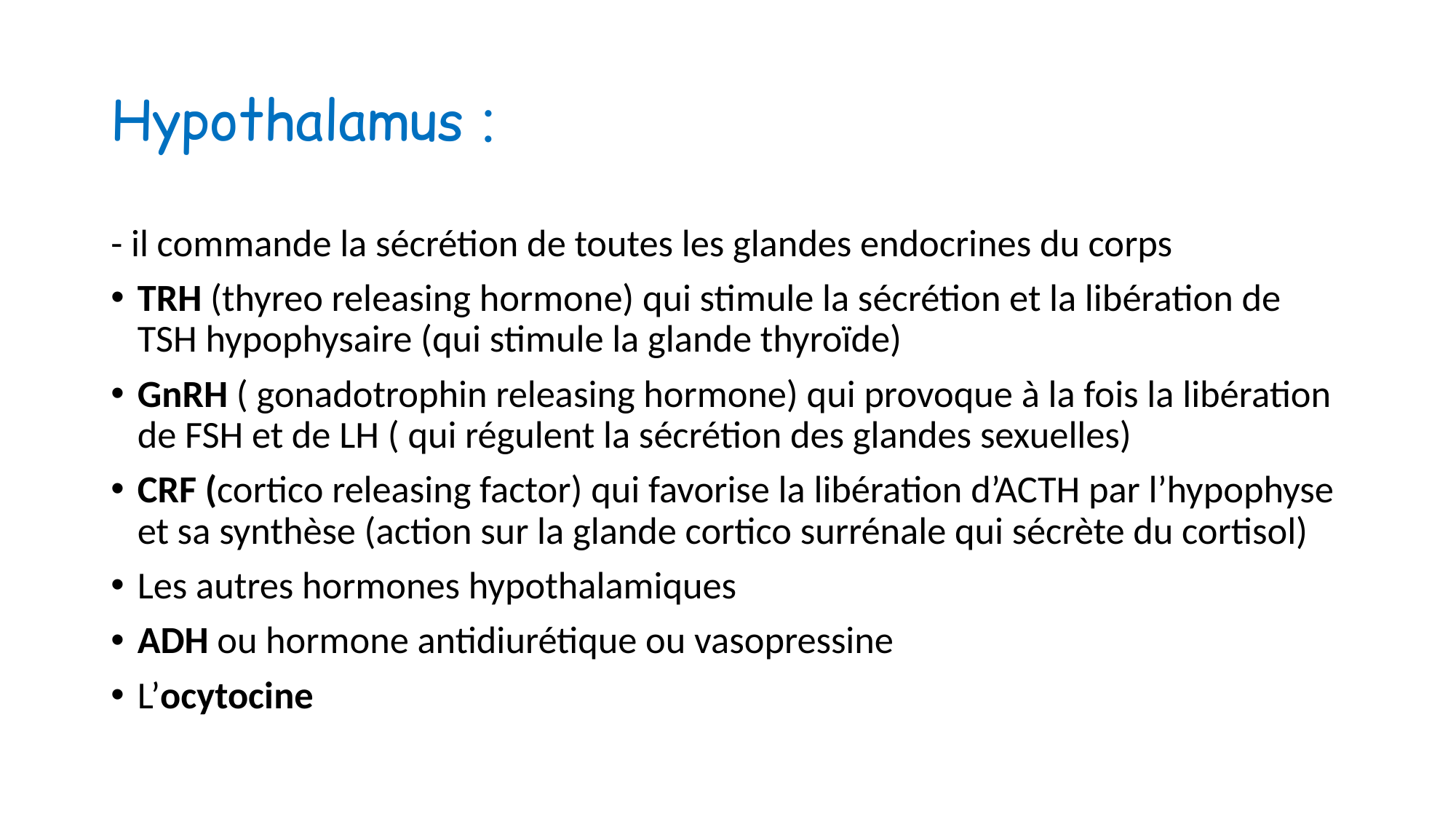

# Hypothalamus :
- il commande la sécrétion de toutes les glandes endocrines du corps
TRH (thyreo releasing hormone) qui stimule la sécrétion et la libération de TSH hypophysaire (qui stimule la glande thyroïde)
GnRH ( gonadotrophin releasing hormone) qui provoque à la fois la libération de FSH et de LH ( qui régulent la sécrétion des glandes sexuelles)
CRF (cortico releasing factor) qui favorise la libération d’ACTH par l’hypophyse et sa synthèse (action sur la glande cortico surrénale qui sécrète du cortisol)
Les autres hormones hypothalamiques
ADH ou hormone antidiurétique ou vasopressine
L’ocytocine